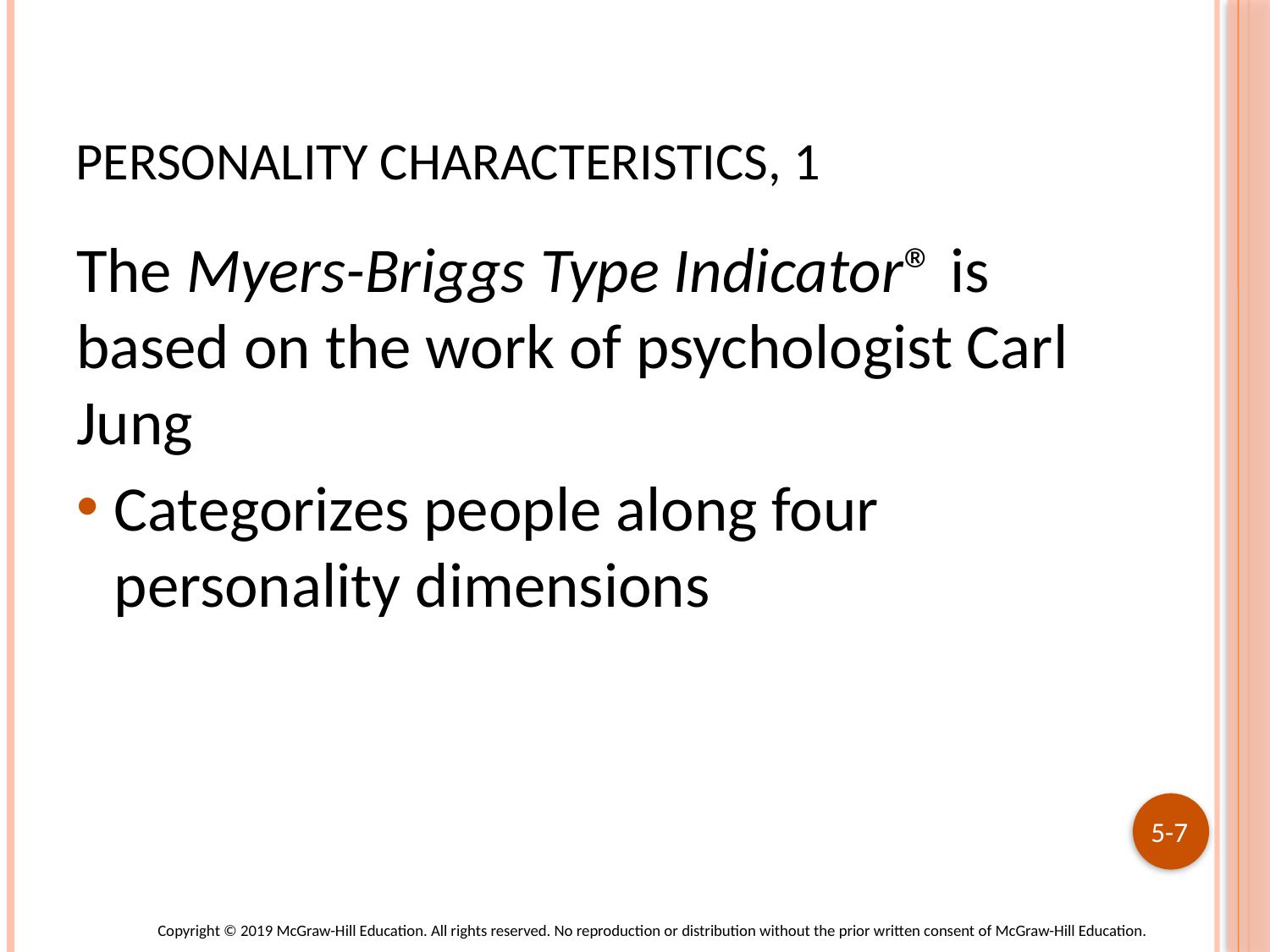

# Personality Characteristics, 1
The Myers-Briggs Type Indicator® is based on the work of psychologist Carl Jung
Categorizes people along four personality dimensions